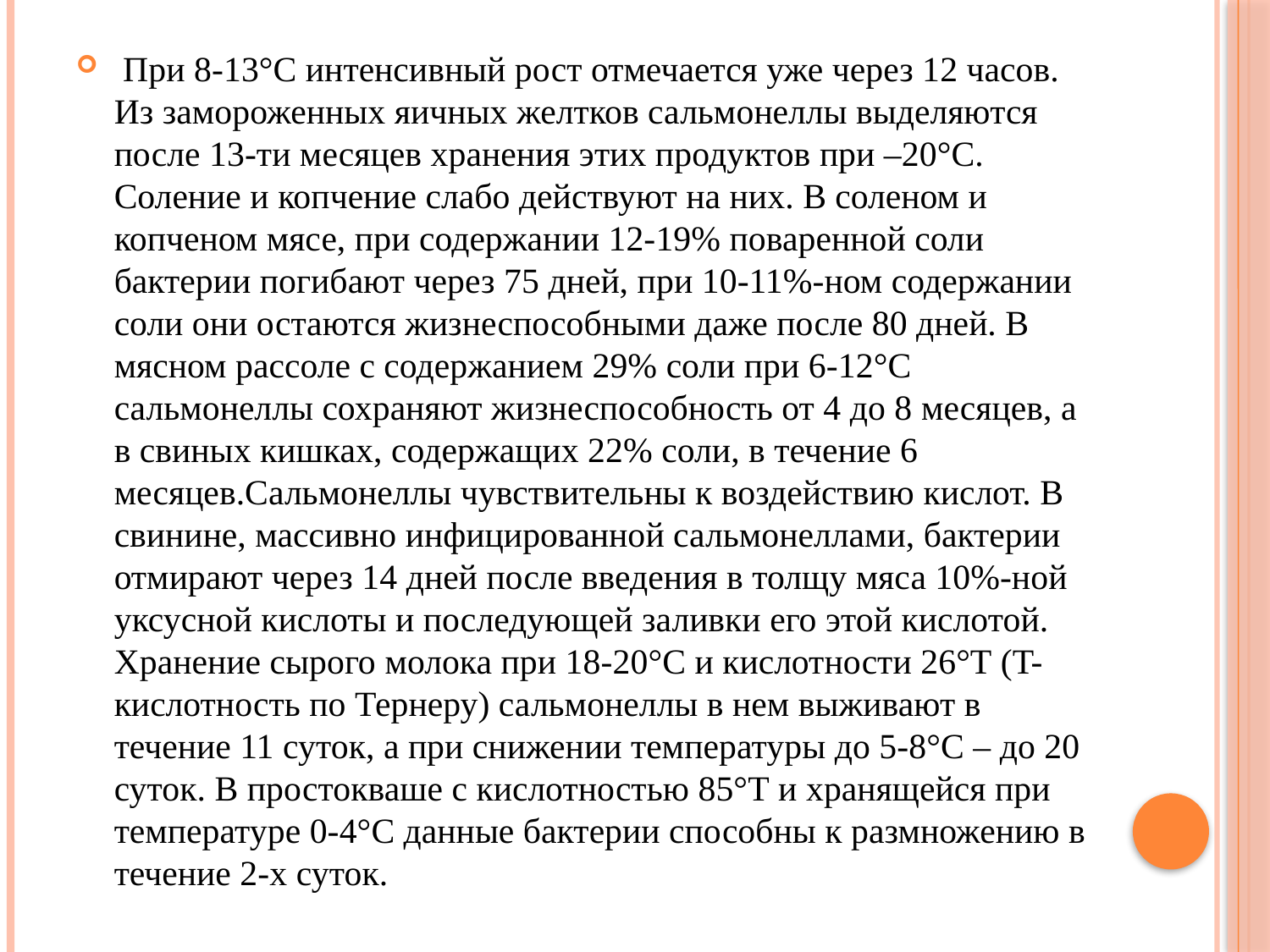

При 8-13°С интенсивный рост отмечается уже через 12 часов. Из замороженных яичных желтков сальмонеллы выделяются после 13-ти месяцев хранения этих продуктов при –20°C. Соление и копчение слабо действуют на них. В соленом и копченом мясе, при содержании 12-19% поваренной соли бактерии погибают через 75 дней, при 10-11%-ном содержании соли они остаются жизнеспособными даже после 80 дней. В мясном рассоле с содержанием 29% соли при 6-12°С сальмонеллы сохраняют жизнеспособность от 4 до 8 месяцев, а в свиных кишках, содержащих 22% соли, в течение 6 месяцев.Сальмонеллы чувствительны к воздействию кислот. В свинине, массивно инфицированной сальмонеллами, бактерии отмирают через 14 дней после введения в толщу мяса 10%-ной уксусной кислоты и последующей заливки его этой кислотой. Хранение сырого молока при 18-20°С и кислотности 26°Т (T- кислотность по Тернеру) сальмонеллы в нем выживают в течение 11 суток, а при снижении температуры до 5-8°С – до 20 суток. В простокваше с кислотностью 85°Т и хранящейся при температуре 0-4°С данные бактерии способны к размножению в течение 2-х суток.